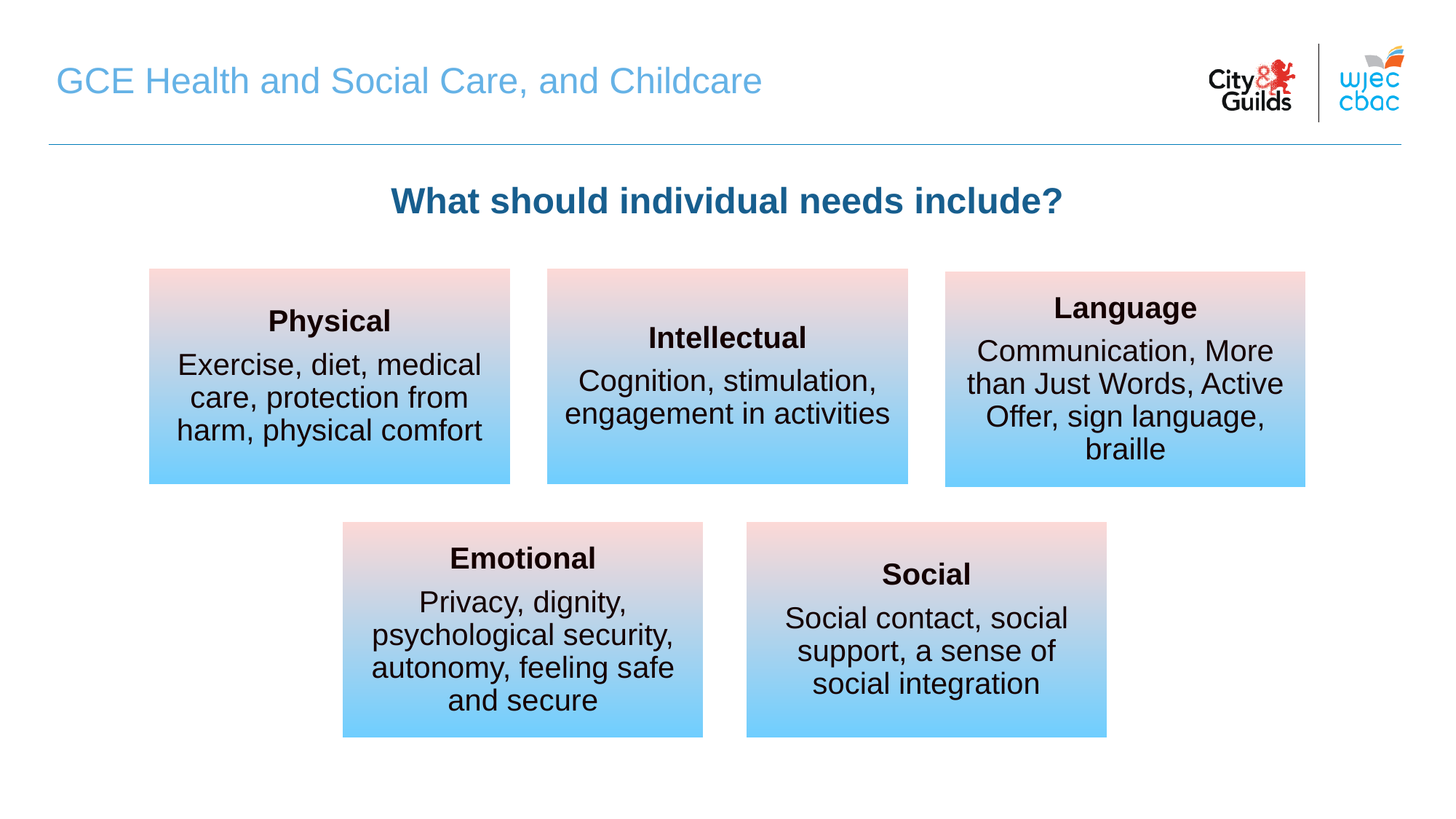

GCE Health and Social Care, and Childcare
What should individual needs include?
Physical
Exercise, diet, medical care, protection from harm, physical comfort
Intellectual
Cognition, stimulation, engagement in activities
Language
Communication, More than Just Words, Active Offer, sign language, braille
Emotional
Privacy, dignity, psychological security, autonomy, feeling safe and secure
Social
Social contact, social support, a sense of social integration